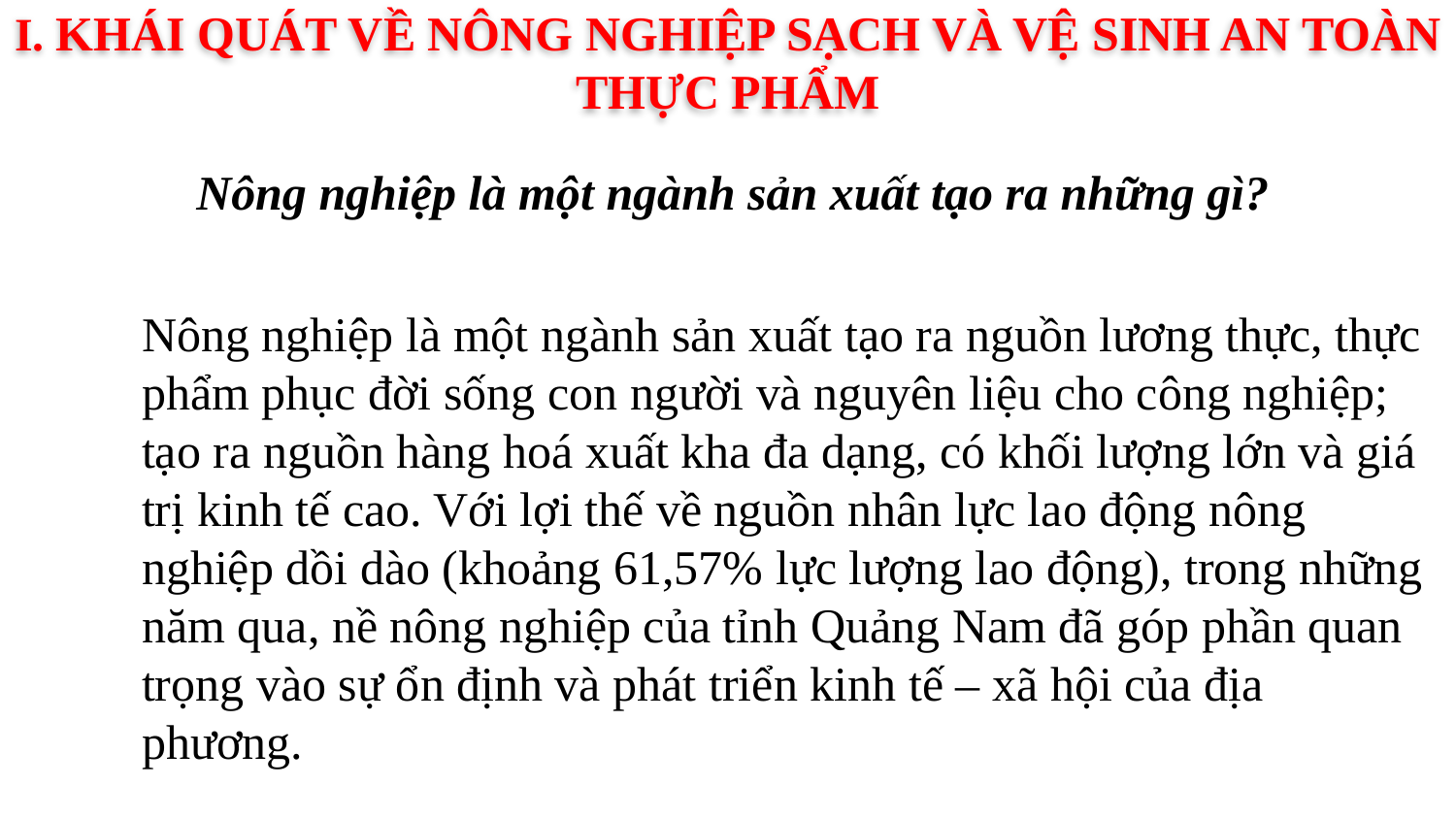

I. KHÁI QUÁT VỀ NÔNG NGHIỆP SẠCH VÀ VỆ SINH AN TOÀN THỰC PHẨM
Nông nghiệp là một ngành sản xuất tạo ra những gì?
Nông nghiệp là một ngành sản xuất tạo ra nguồn lương thực, thực phẩm phục đời sống con người và nguyên liệu cho công nghiệp; tạo ra nguồn hàng hoá xuất kha đa dạng, có khối lượng lớn và giá trị kinh tế cao. Với lợi thế về nguồn nhân lực lao động nông nghiệp dồi dào (khoảng 61,57% lực lượng lao động), trong những năm qua, nề nông nghiệp của tỉnh Quảng Nam đã góp phần quan trọng vào sự ổn định và phát triển kinh tế – xã hội của địa phương.